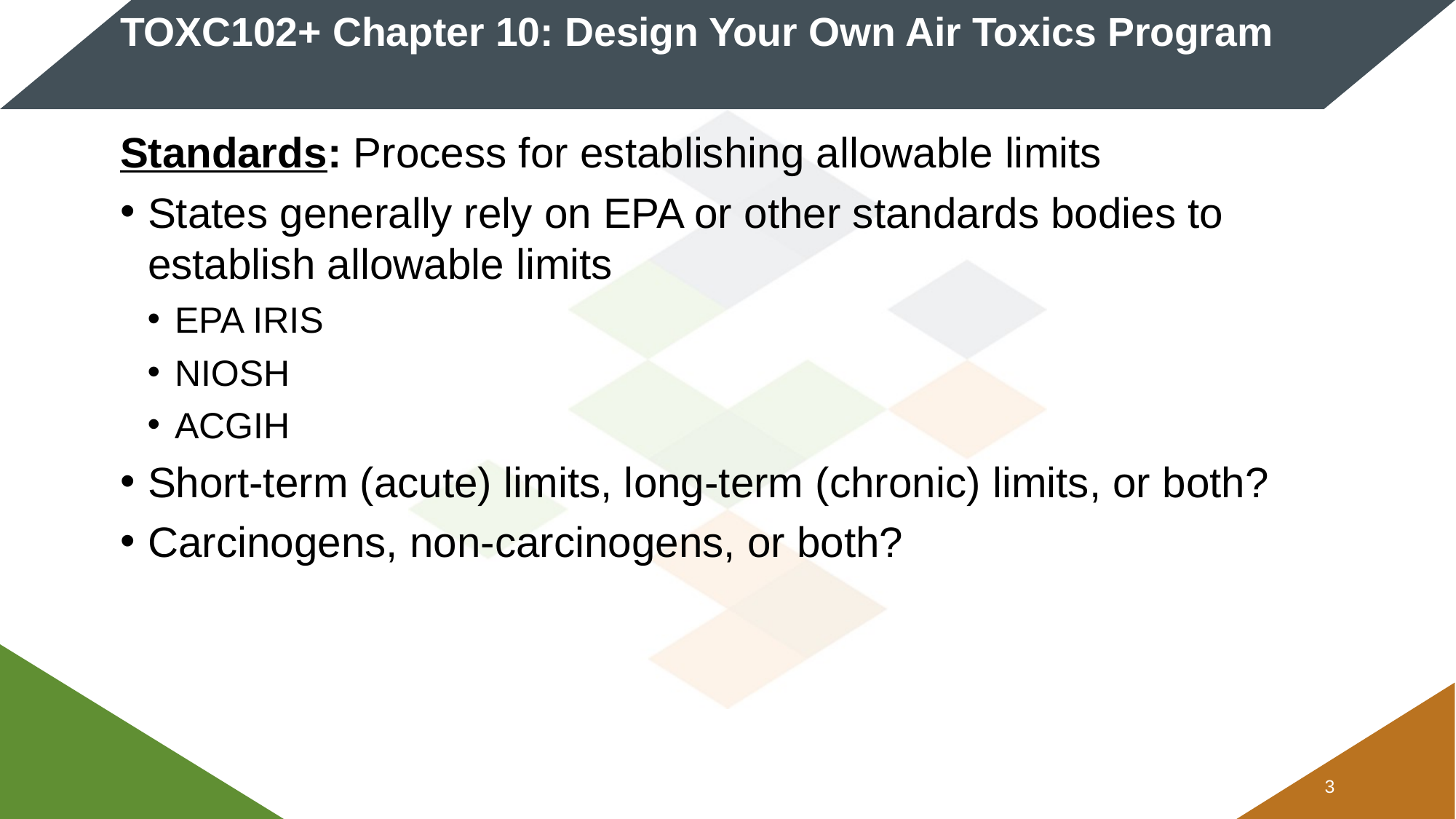

# TOXC102+ Chapter 10: Design Your Own Air Toxics Program
Standards: Process for establishing allowable limits
States generally rely on EPA or other standards bodies to establish allowable limits
EPA IRIS
NIOSH
ACGIH
Short-term (acute) limits, long-term (chronic) limits, or both?
Carcinogens, non-carcinogens, or both?
3